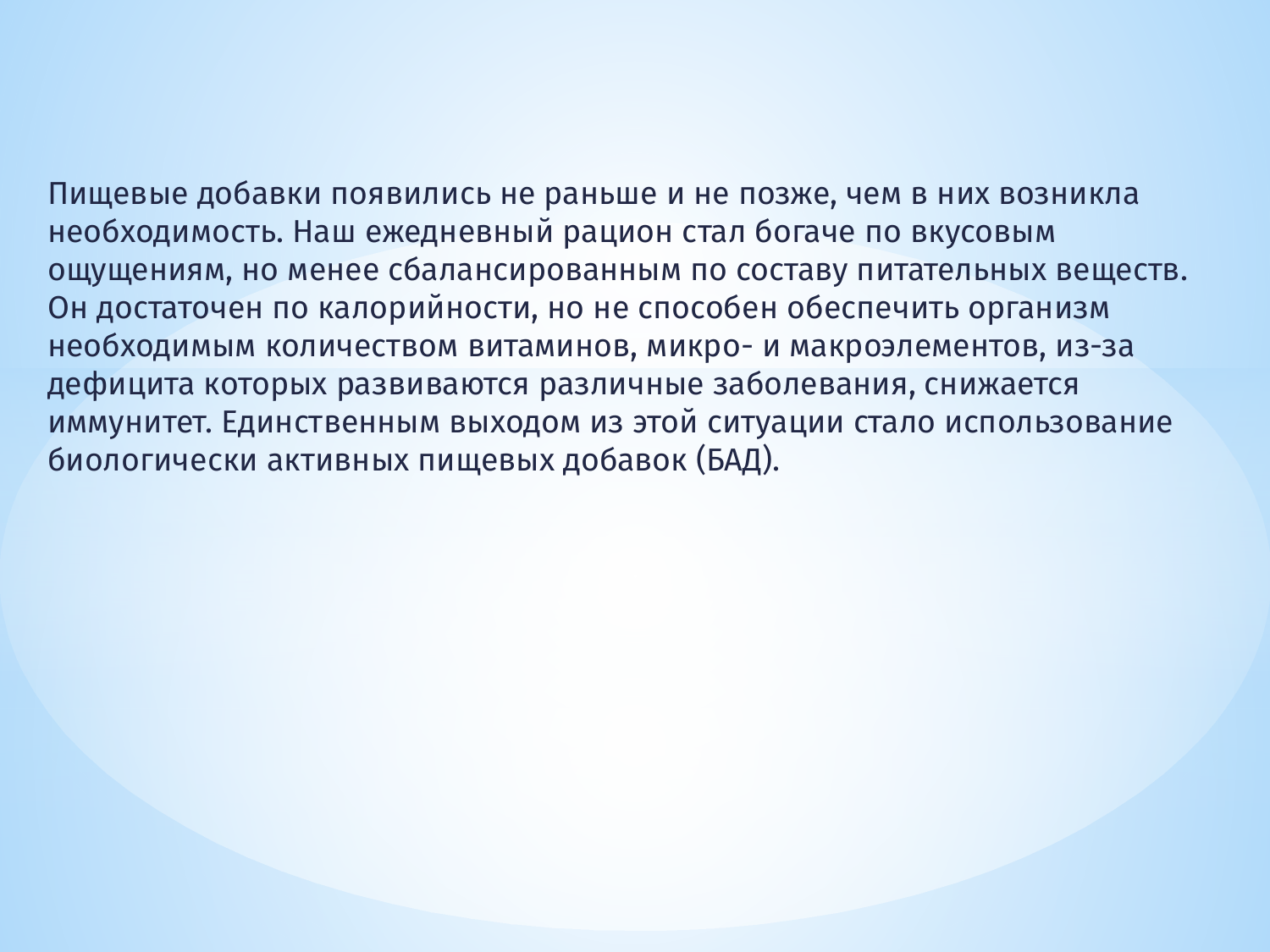

Пищевые добавки появились не раньше и не позже, чем в них возникла необходимость. Наш ежедневный рацион стал богаче по вкусовым ощущениям, но менее сбалансированным по составу питательных веществ. Он достаточен по калорийности, но не способен обеспечить организм необходимым количеством витаминов, микро- и макроэлементов, из-за дефицита которых развиваются различные заболевания, снижается иммунитет. Единственным выходом из этой ситуации стало использование биологически активных пищевых добавок (БАД).